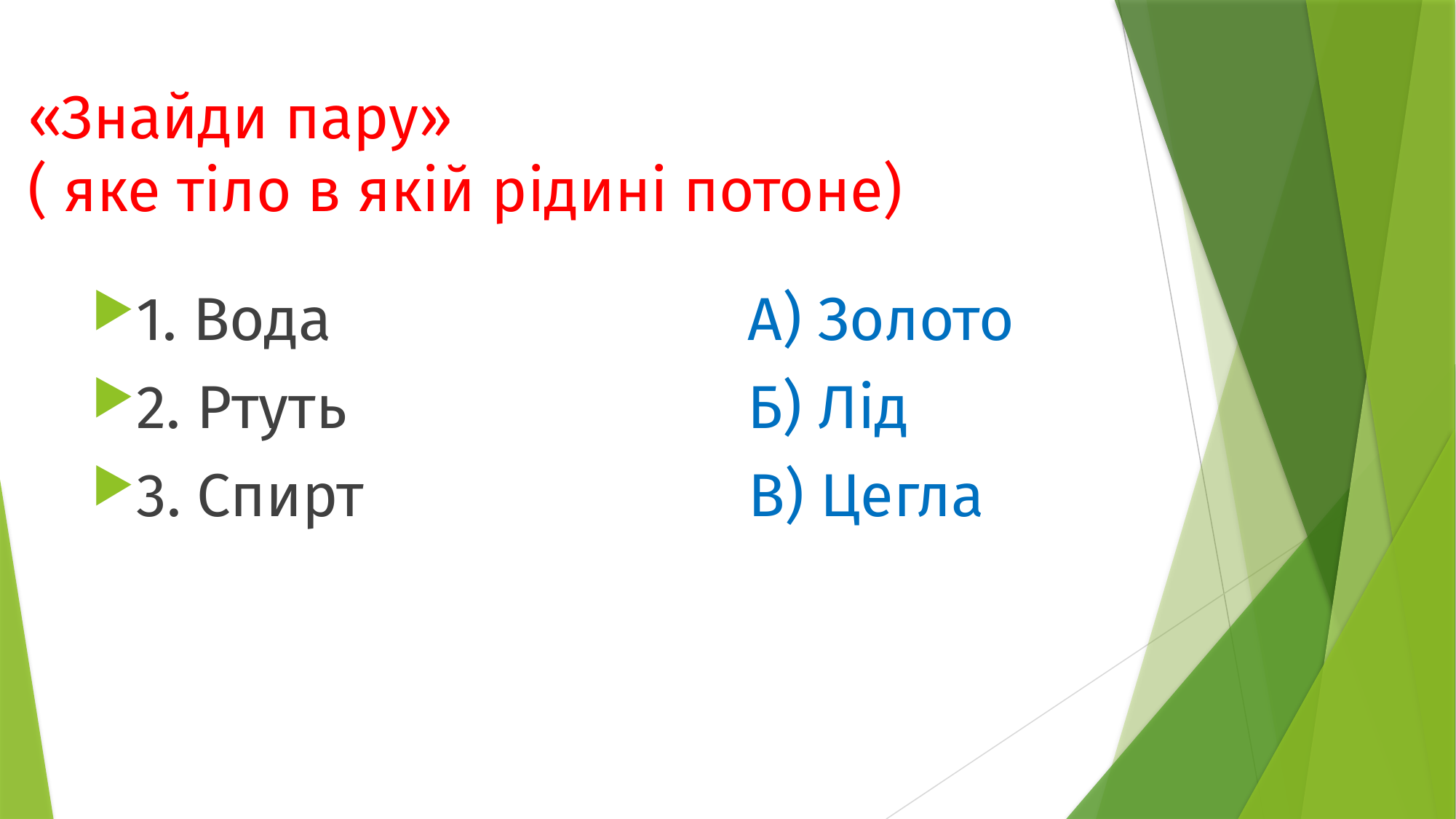

# «Знайди пару» ( яке тіло в якій рідині потоне)
1. Вода                          А) Золото
2. Ртуть                         Б) Лід
3. Спирт                        В) Цегла